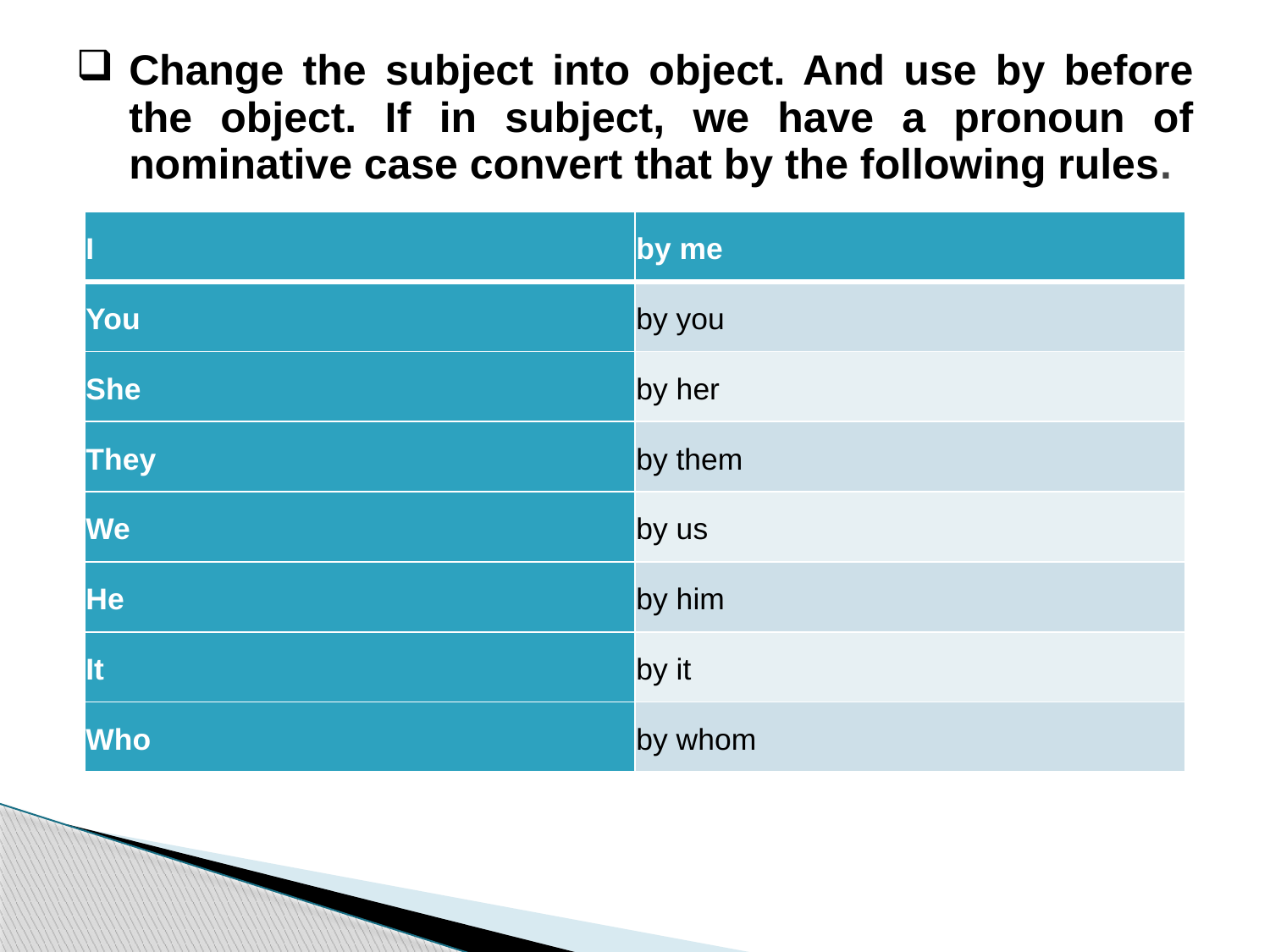

# Change the subject into object. And use by before the object. If in subject, we have a pronoun of nominative case convert that by the following rules.
| I | by me |
| --- | --- |
| You | by you |
| She | by her |
| They | by them |
| We | by us |
| He | by him |
| It | by it |
| Who | by whom |